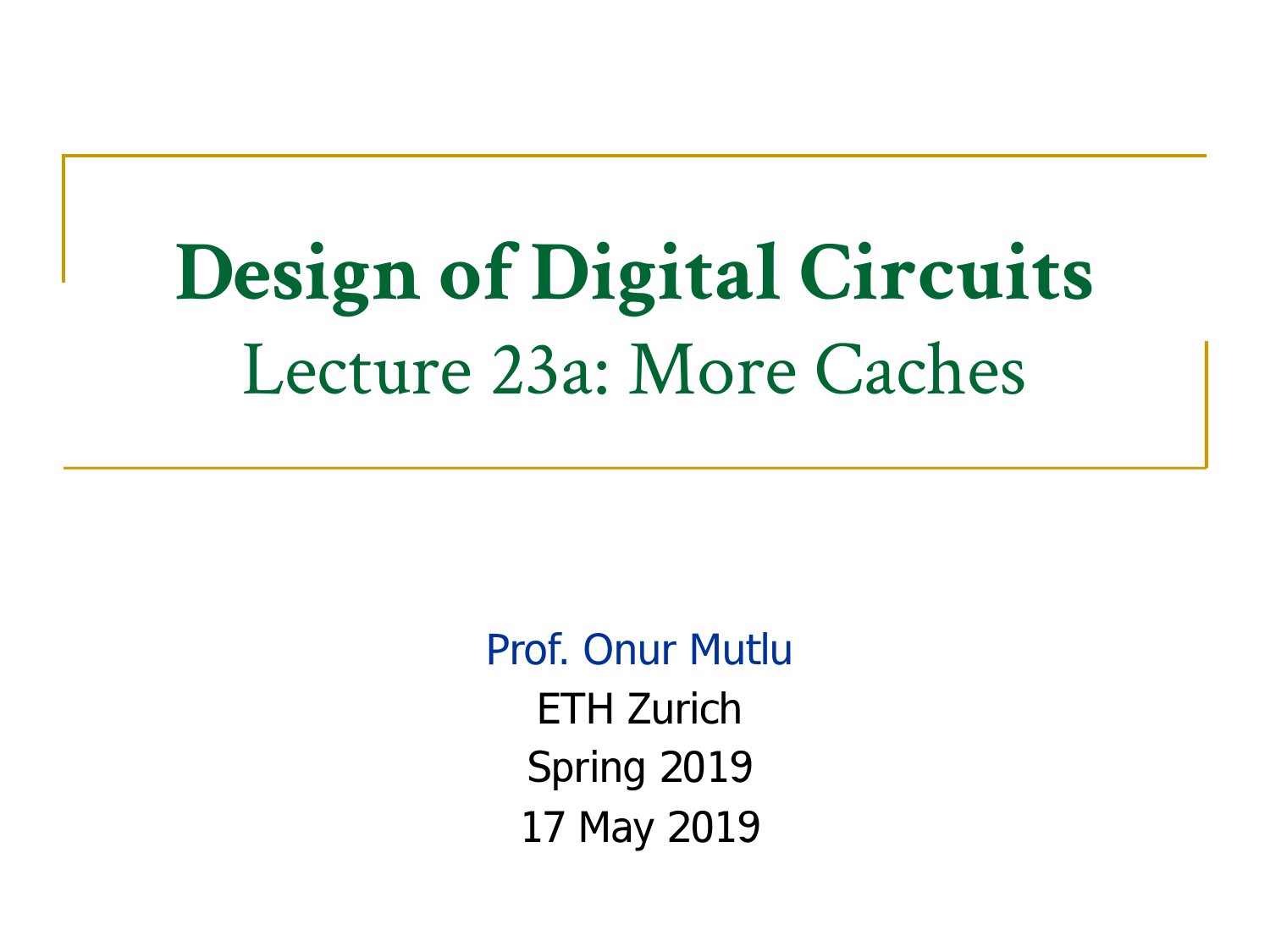

# Design of Digital Circuits Lecture 23a: More Caches

Prof. Onur Mutlu
ETH Zurich
Spring 2019
17 May 2019